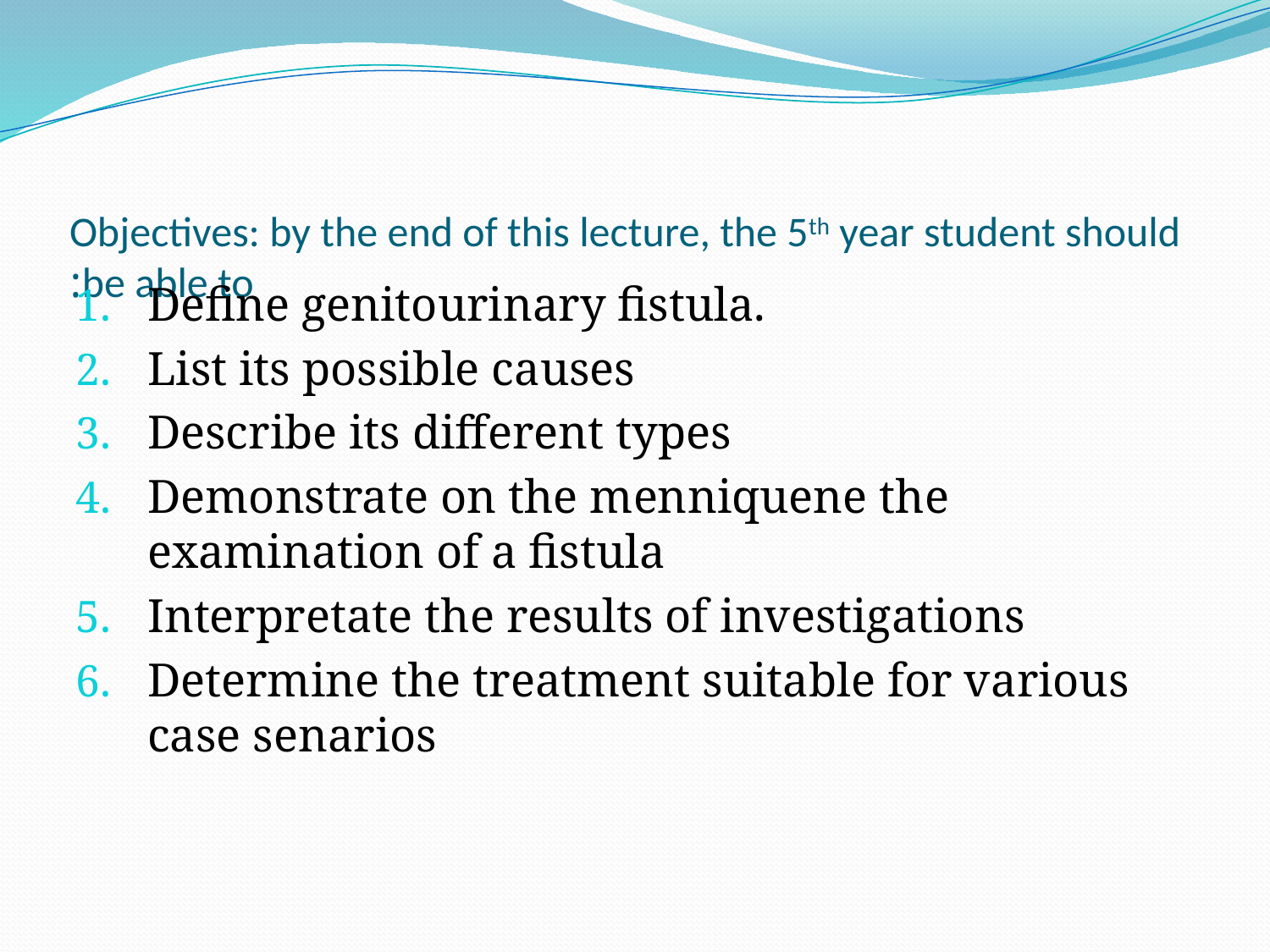

# Objectives: by the end of this lecture, the 5th year student should be able to:
Define genitourinary fistula.
List its possible causes
Describe its different types
Demonstrate on the menniquene the examination of a fistula
Interpretate the results of investigations
Determine the treatment suitable for various case senarios